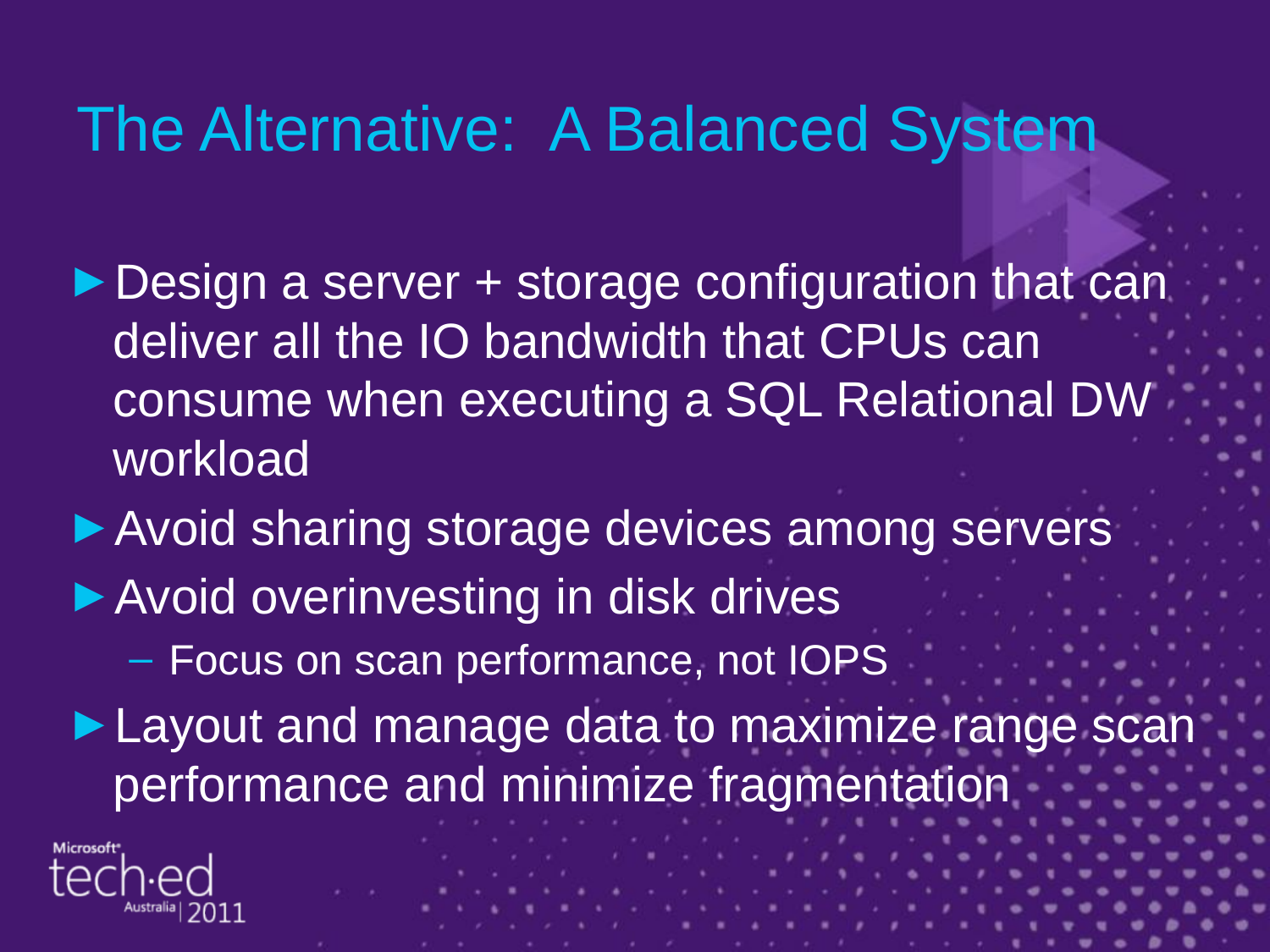

# The Alternative:  A Balanced System
Design a server + storage configuration that can deliver all the IO bandwidth that CPUs can consume when executing a SQL Relational DW workload
Avoid sharing storage devices among servers
Avoid overinvesting in disk drives
Focus on scan performance, not IOPS
Layout and manage data to maximize range scan performance and minimize fragmentation